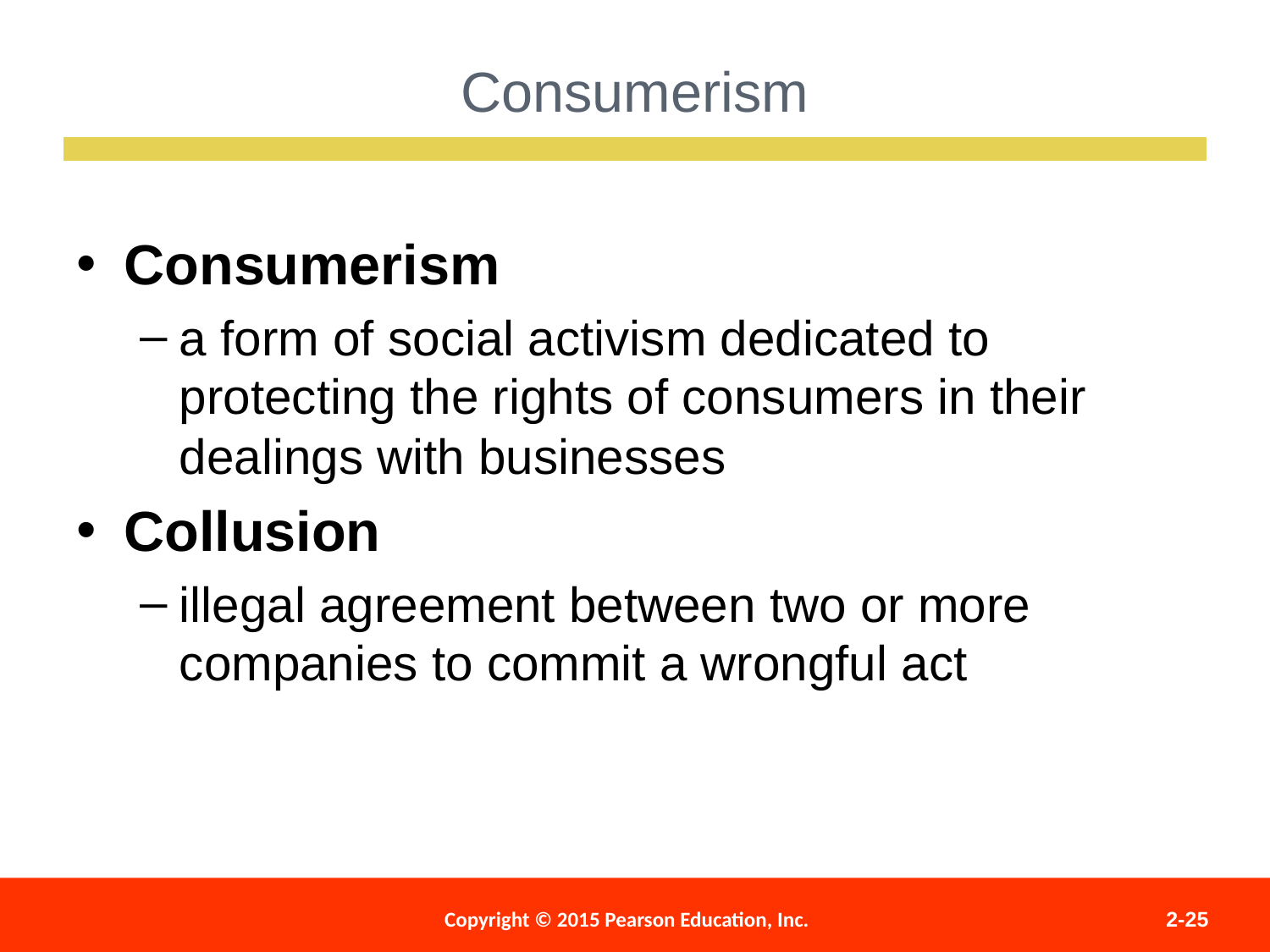

Consumerism
Consumerism
a form of social activism dedicated to protecting the rights of consumers in their dealings with businesses
Collusion
illegal agreement between two or more companies to commit a wrongful act